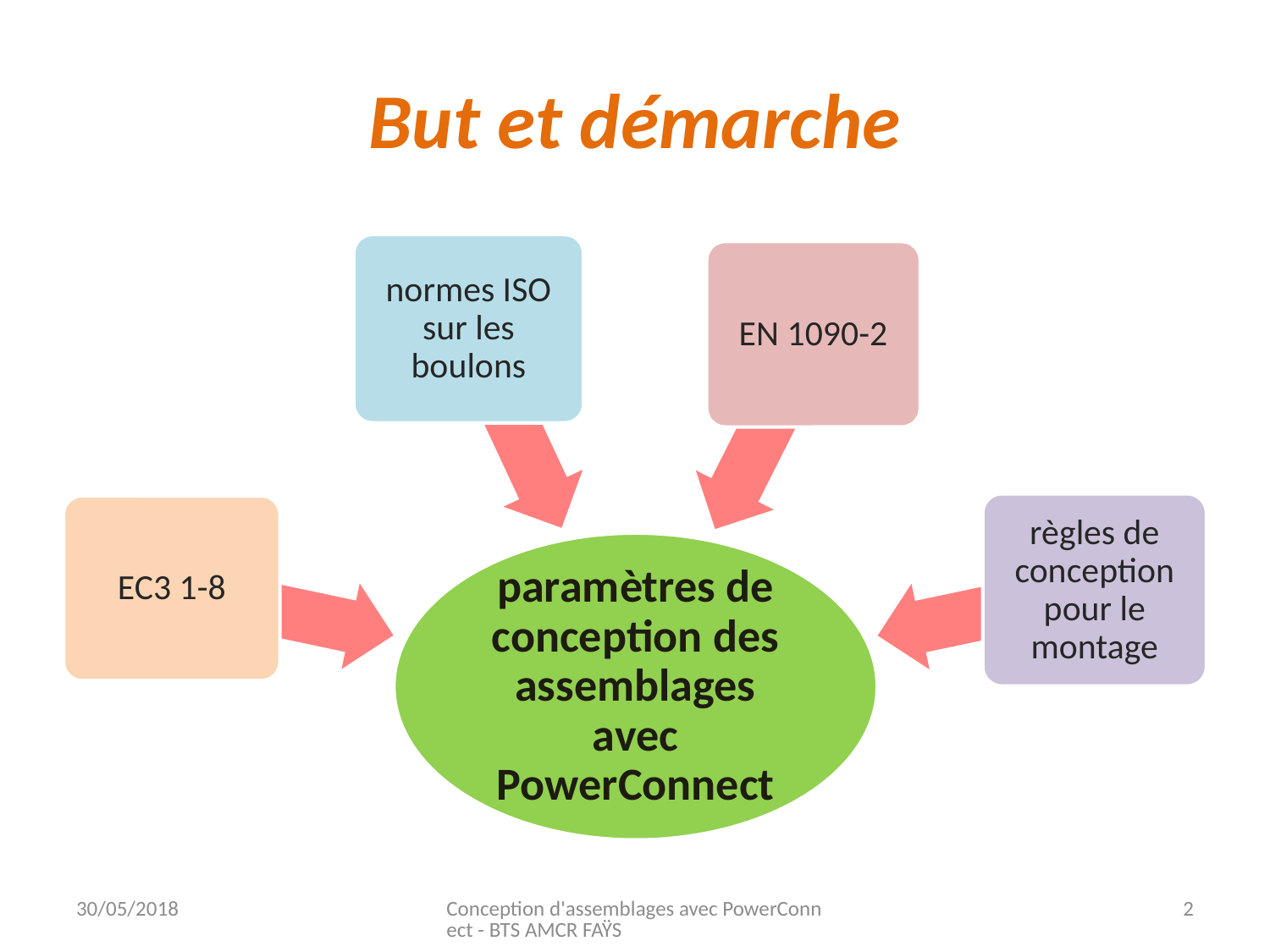

# But et démarche
paramètres de conception des assemblages avec PowerConnect
EC3 1-8
normes ISO sur les boulons
règles de conception pour le montage
EN 1090-2
30/05/2018
Conception d'assemblages avec PowerConnect - BTS AMCR FAŸS
2